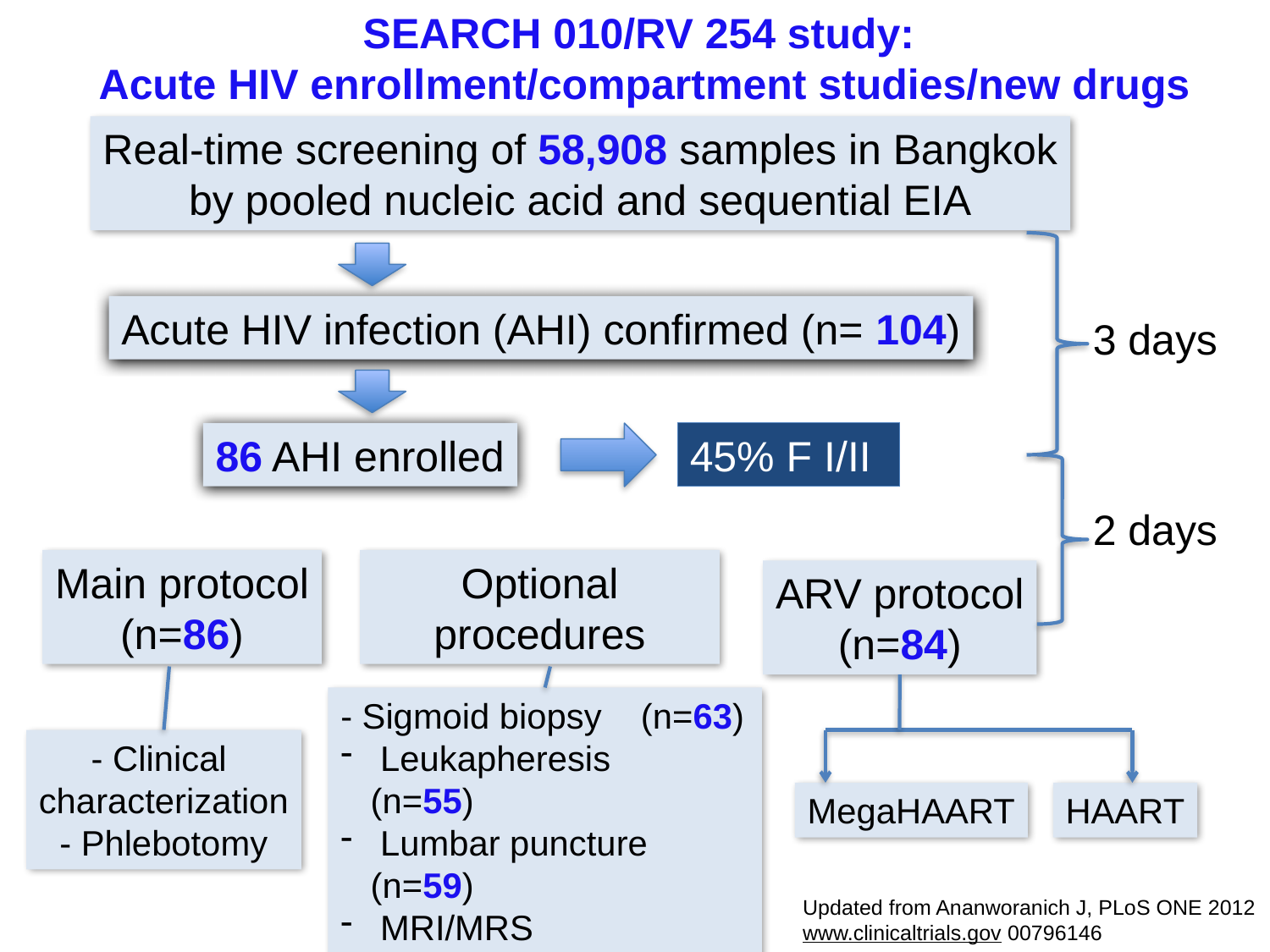

SEARCH 010/RV 254 study:
Acute HIV enrollment/compartment studies/new drugs
Real-time screening of 58,908 samples in Bangkok
by pooled nucleic acid and sequential EIA

Acute HIV infection (AHI) confirmed (n= 104)
3 days

86 AHI enrolled

45% F I/II

2 days
Main protocol
(n=86)
Optional
procedures
ARV protocol
(n=84)
- Sigmoid biopsy    (n=63)
 Leukapheresis     (n=55)
 Lumbar puncture (n=59)
 MRI/MRS             (n=80)
 Genital secretion (n=82)
- Clinical
characterization
- Phlebotomy
MegaHAART
HAART
Updated from Ananworanich J, PLoS ONE 2012
www.clinicaltrials.gov 00796146